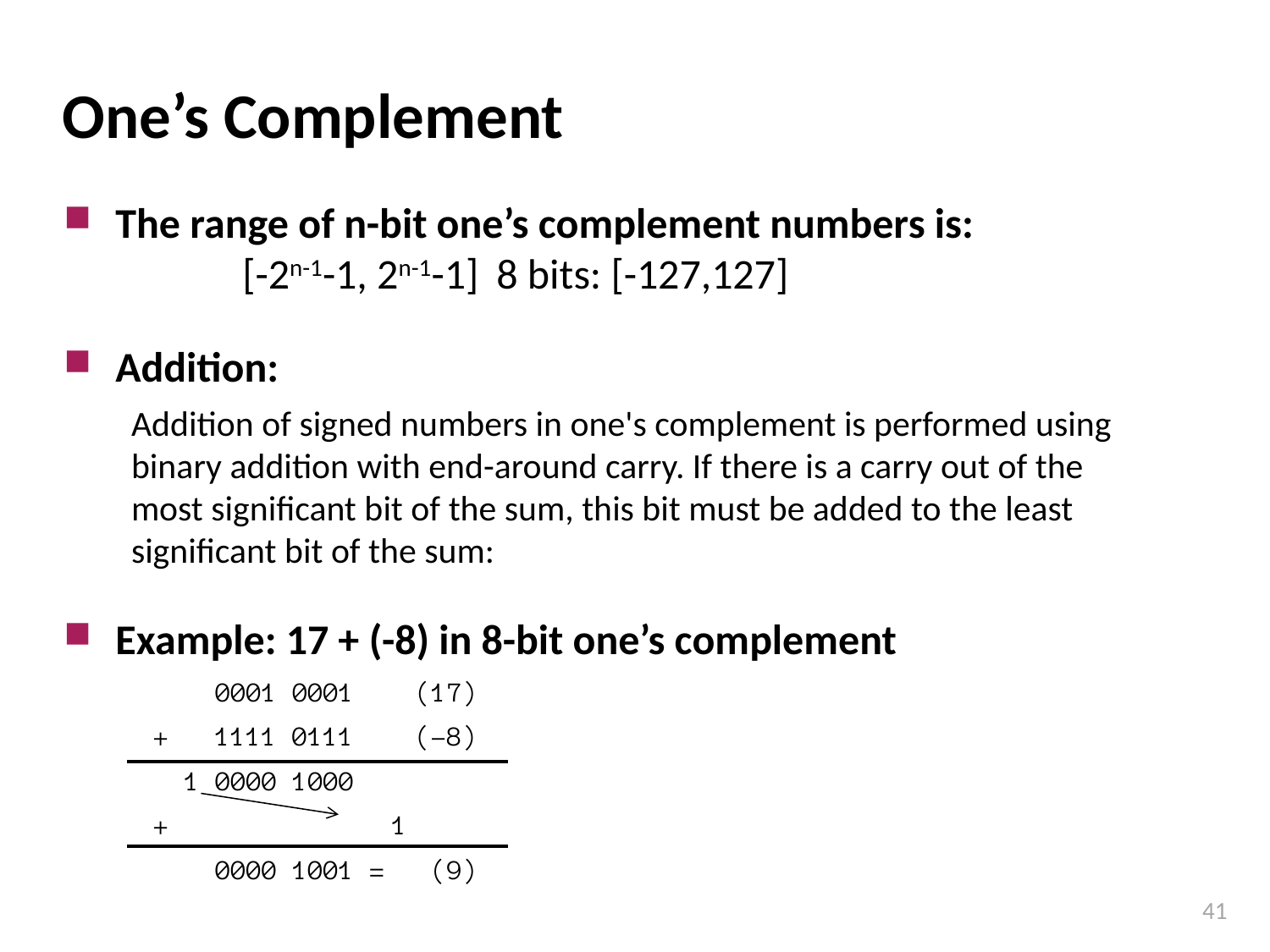

# One’s Complement

The range of n-bit one’s complement numbers is:
	[-2n-1-1, 2n-1-1] 	8 bits: [-127,127]
Addition:
Addition of signed numbers in one's complement is performed using binary addition with end-around carry. If there is a carry out of the most significant bit of the sum, this bit must be added to the least significant bit of the sum:
Example: 17 + (-8) in 8-bit one’s complement
      0001 0001    (17)
  +   1111 0111    (-8)
    1 0000 1000
  +		 1
      0000 1001 =   (9)